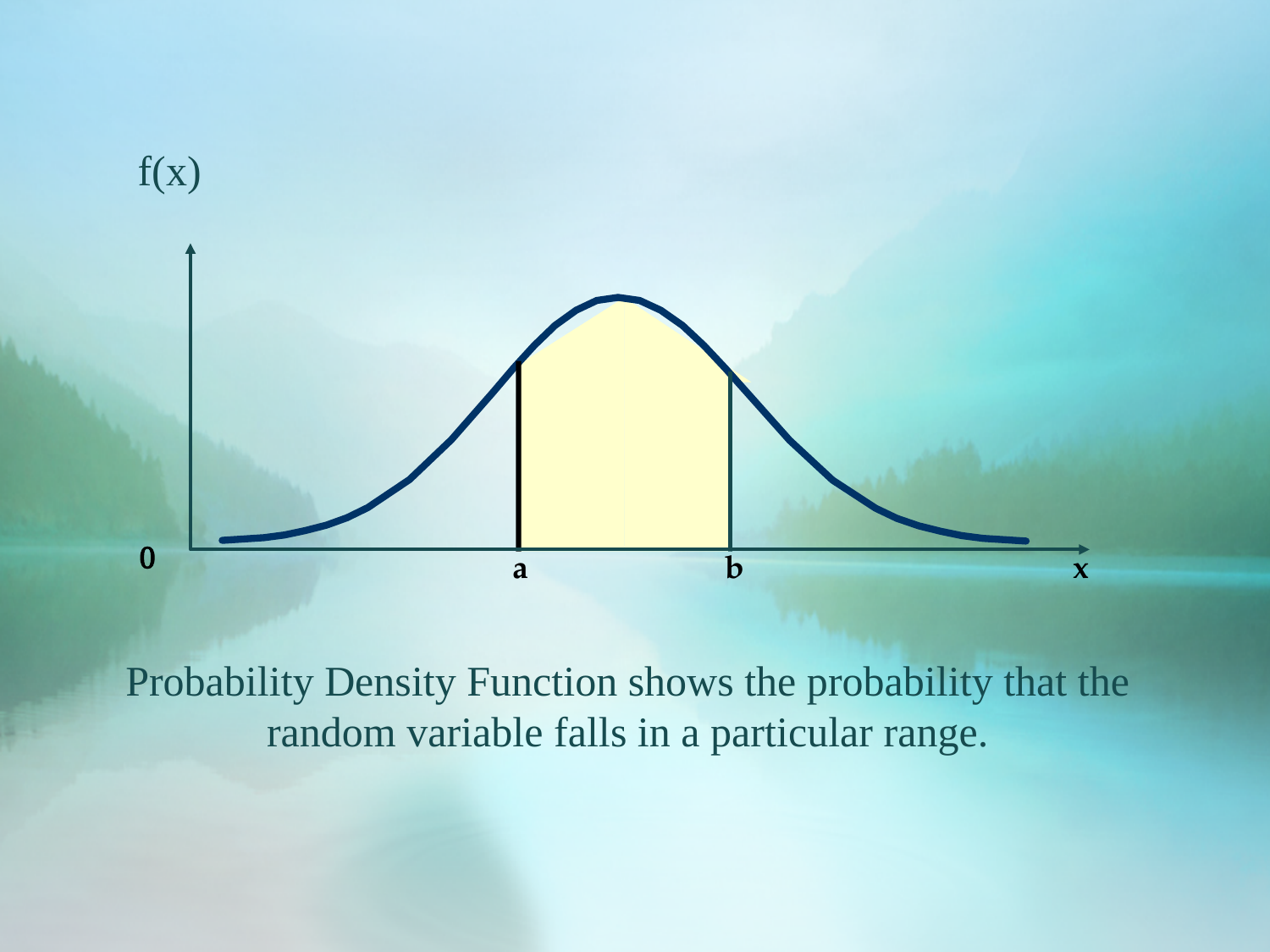

f(x)

0
a
b
x
Probability Density Function shows the probability that the random variable falls in a particular range.